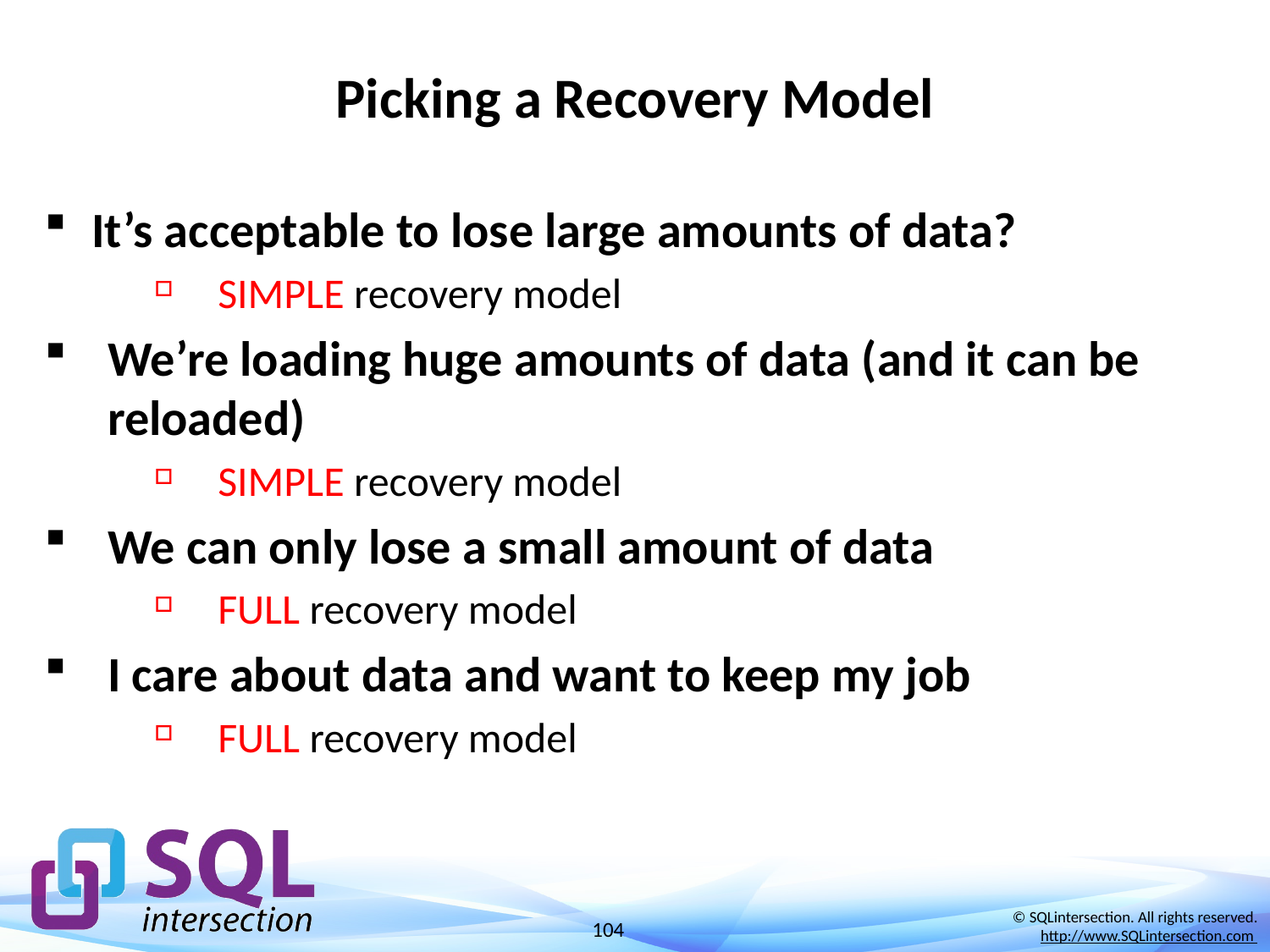

# Picking a Recovery Model
It’s acceptable to lose large amounts of data?
SIMPLE recovery model
We’re loading huge amounts of data (and it can be reloaded)
SIMPLE recovery model
We can only lose a small amount of data
FULL recovery model
I care about data and want to keep my job
FULL recovery model